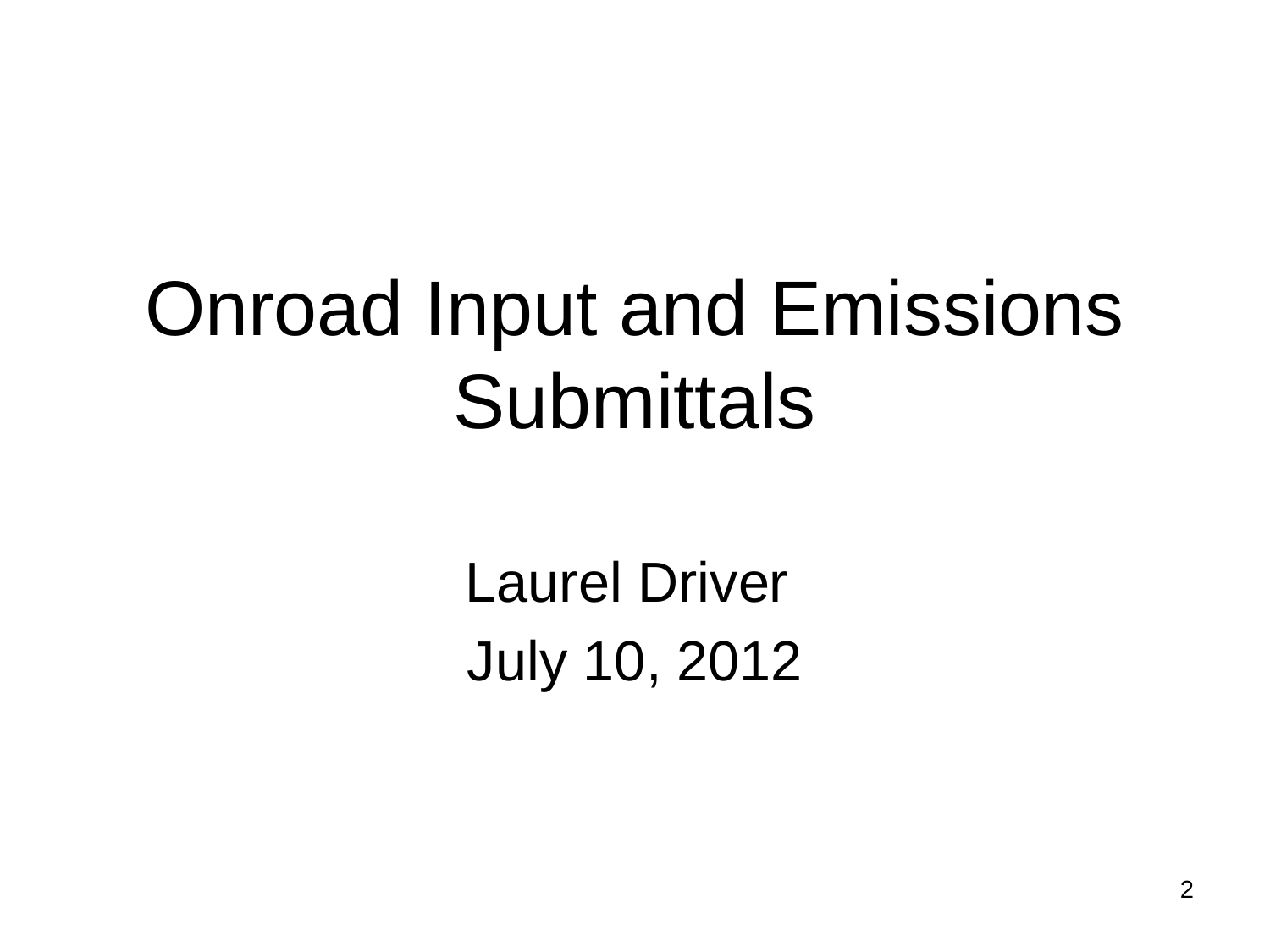

# Onroad Input and Emissions Submittals
Laurel Driver
July 10, 2012
2